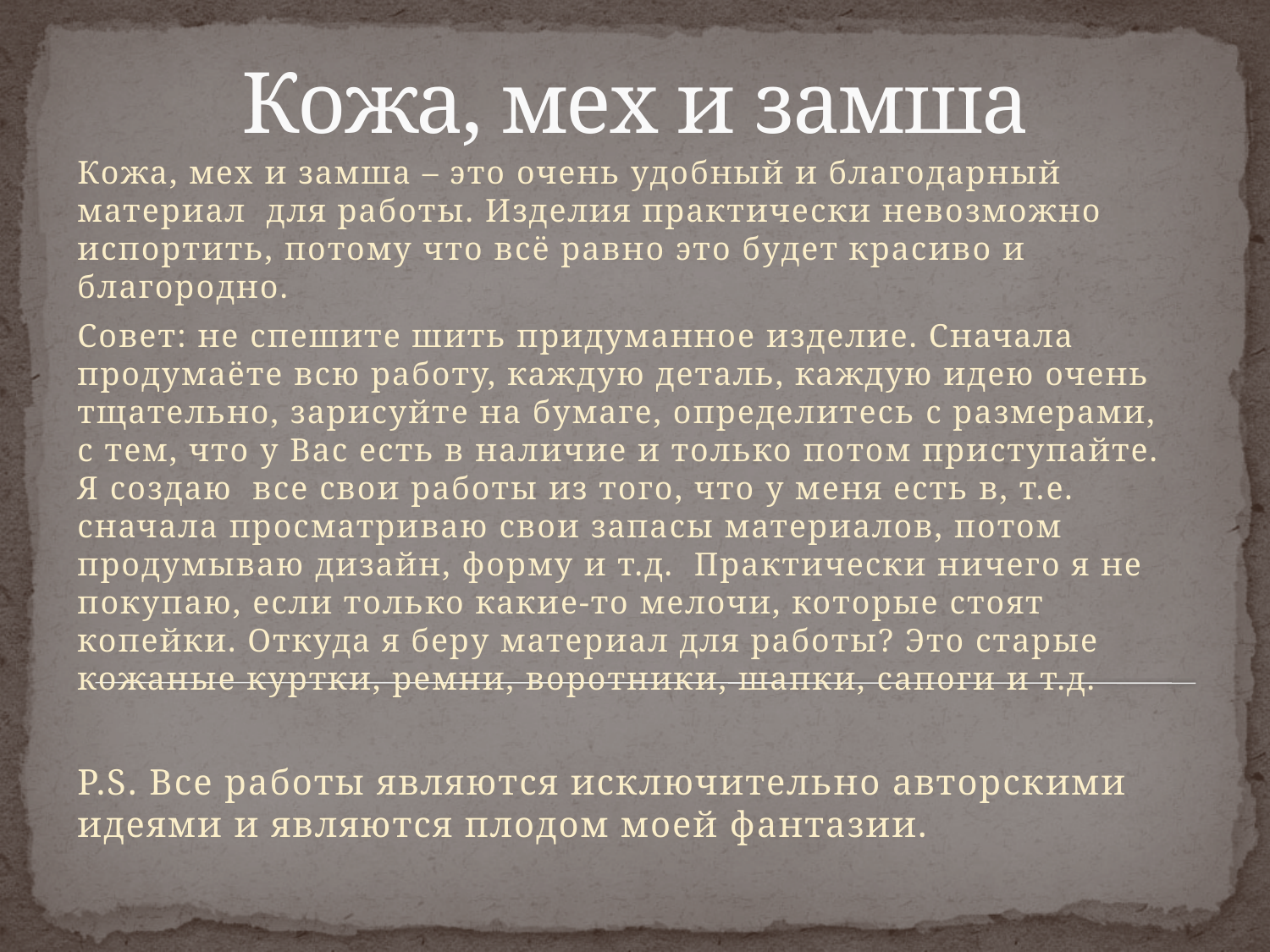

# Кожа, мех и замша
Кожа, мех и замша – это очень удобный и благодарный материал  для работы. Изделия практически невозможно испортить, потому что всё равно это будет красиво и благородно.
Совет: не спешите шить придуманное изделие. Сначала продумаёте всю работу, каждую деталь, каждую идею очень тщательно, зарисуйте на бумаге, определитесь с размерами, с тем, что у Вас есть в наличие и только потом приступайте. Я создаю  все свои работы из того, что у меня есть в, т.е. сначала просматриваю свои запасы материалов, потом продумываю дизайн, форму и т.д.  Практически ничего я не покупаю, если только какие-то мелочи, которые стоят копейки. Откуда я беру материал для работы? Это старые кожаные куртки, ремни, воротники, шапки, сапоги и т.д.

P.S. Все работы являются исключительно авторскими идеями и являются плодом моей фантазии.